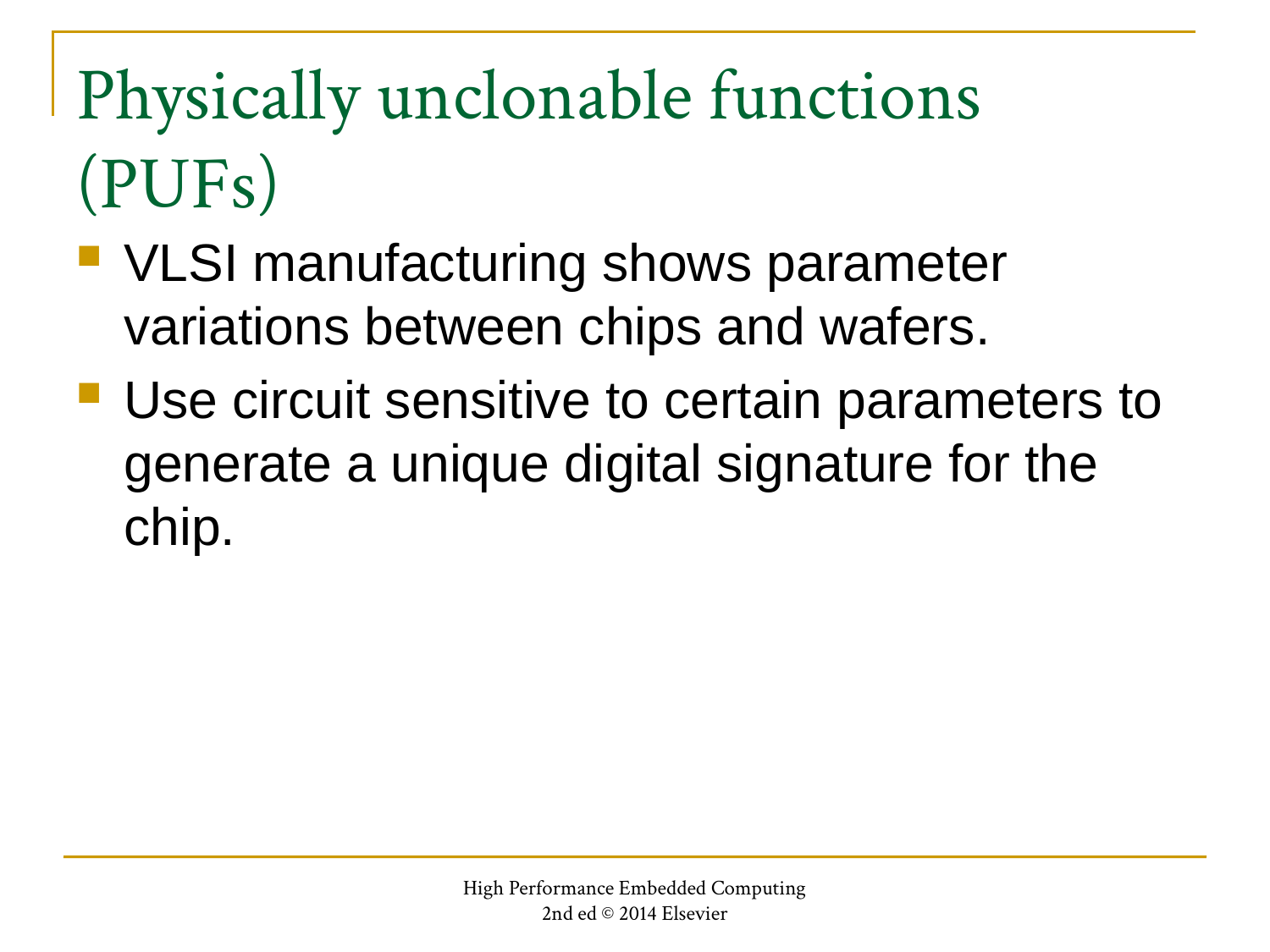

# Physically unclonable functions (PUFs)
VLSI manufacturing shows parameter variations between chips and wafers.
Use circuit sensitive to certain parameters to generate a unique digital signature for the chip.
High Performance Embedded Computing 2nd ed © 2014 Elsevier